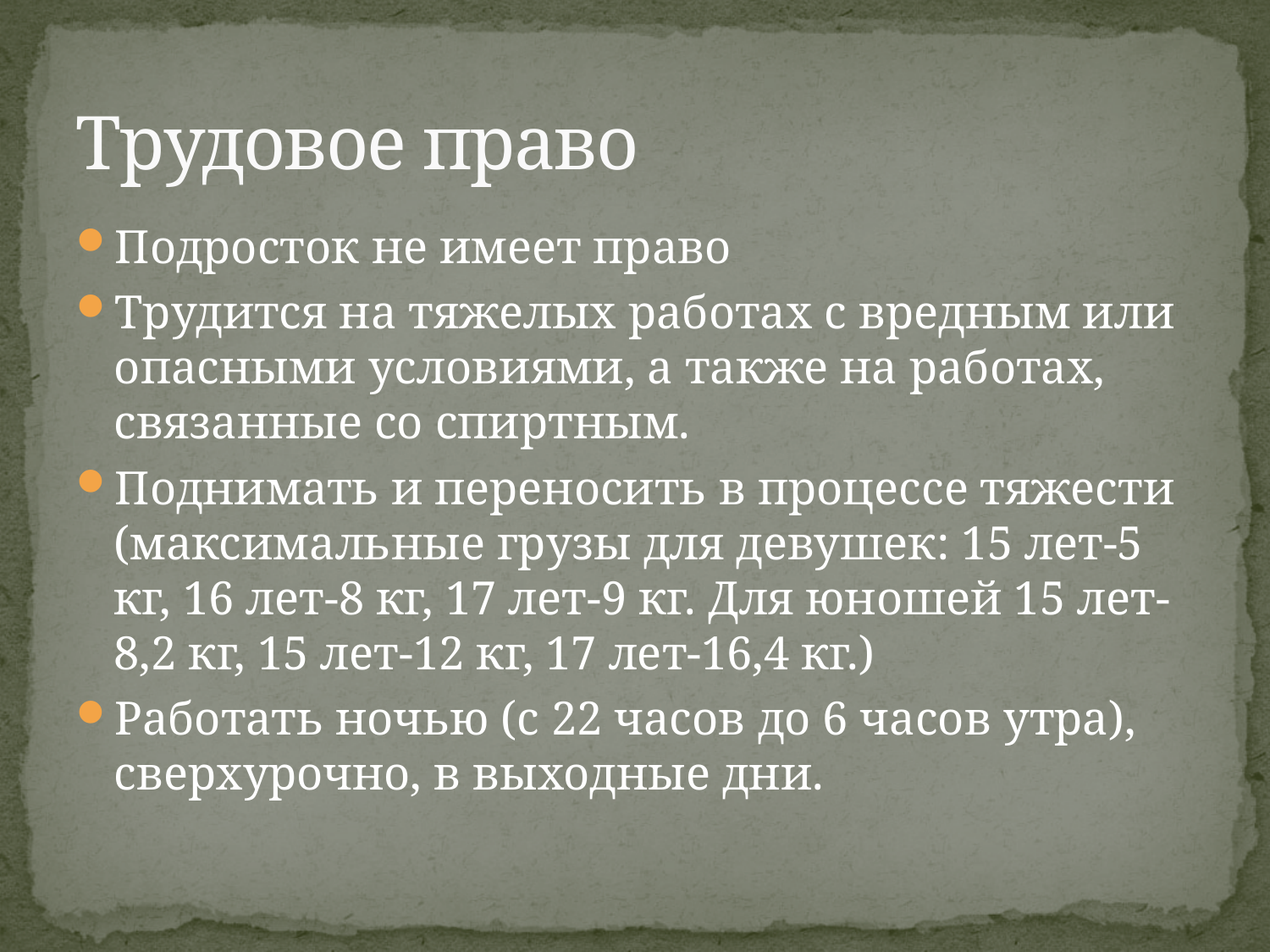

# Трудовое право
Подросток не имеет право
Трудится на тяжелых работах с вредным или опасными условиями, а также на работах, связанные со спиртным.
Поднимать и переносить в процессе тяжести (максимальные грузы для девушек: 15 лет-5 кг, 16 лет-8 кг, 17 лет-9 кг. Для юношей 15 лет-8,2 кг, 15 лет-12 кг, 17 лет-16,4 кг.)
Работать ночью (с 22 часов до 6 часов утра), сверхурочно, в выходные дни.